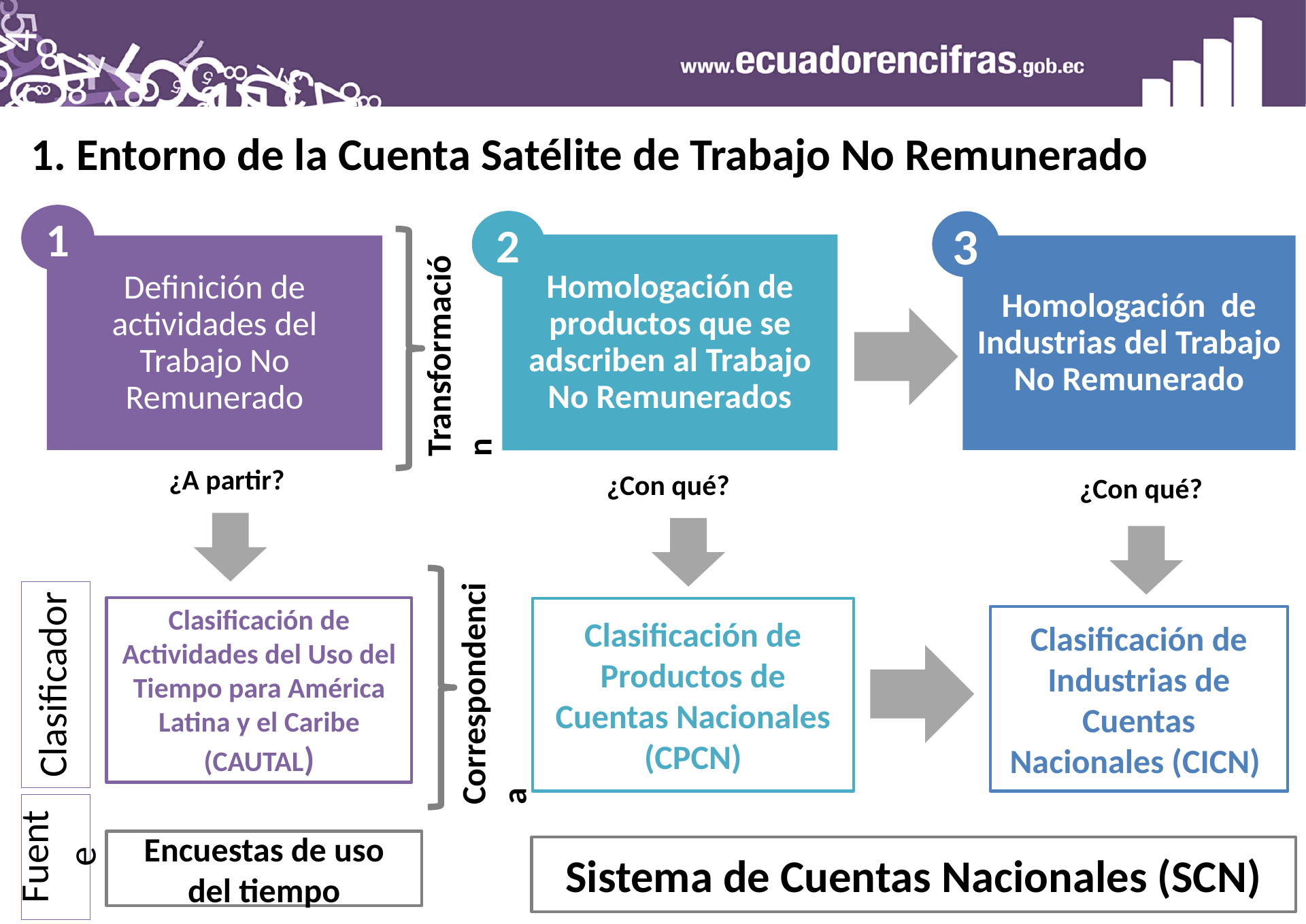

1. Entorno de la Cuenta Satélite de Trabajo No Remunerado
1
Definición de actividades del Trabajo No Remunerado
2
Homologación de productos que se adscriben al Trabajo No Remunerados
3
Homologación  de Industrias del Trabajo No Remunerado

Transformación

¿A partir?
¿Con qué?
¿Con qué?

Correspondencia

Clasificador
Clasificación de Actividades del Uso del Tiempo para América Latina y el Caribe (CAUTAL)
Clasificación de Productos de Cuentas Nacionales (CPCN)
Clasificación de Industrias de Cuentas Nacionales (CICN)

Fuente
Encuestas de uso del tiempo
Sistema de Cuentas Nacionales (SCN)